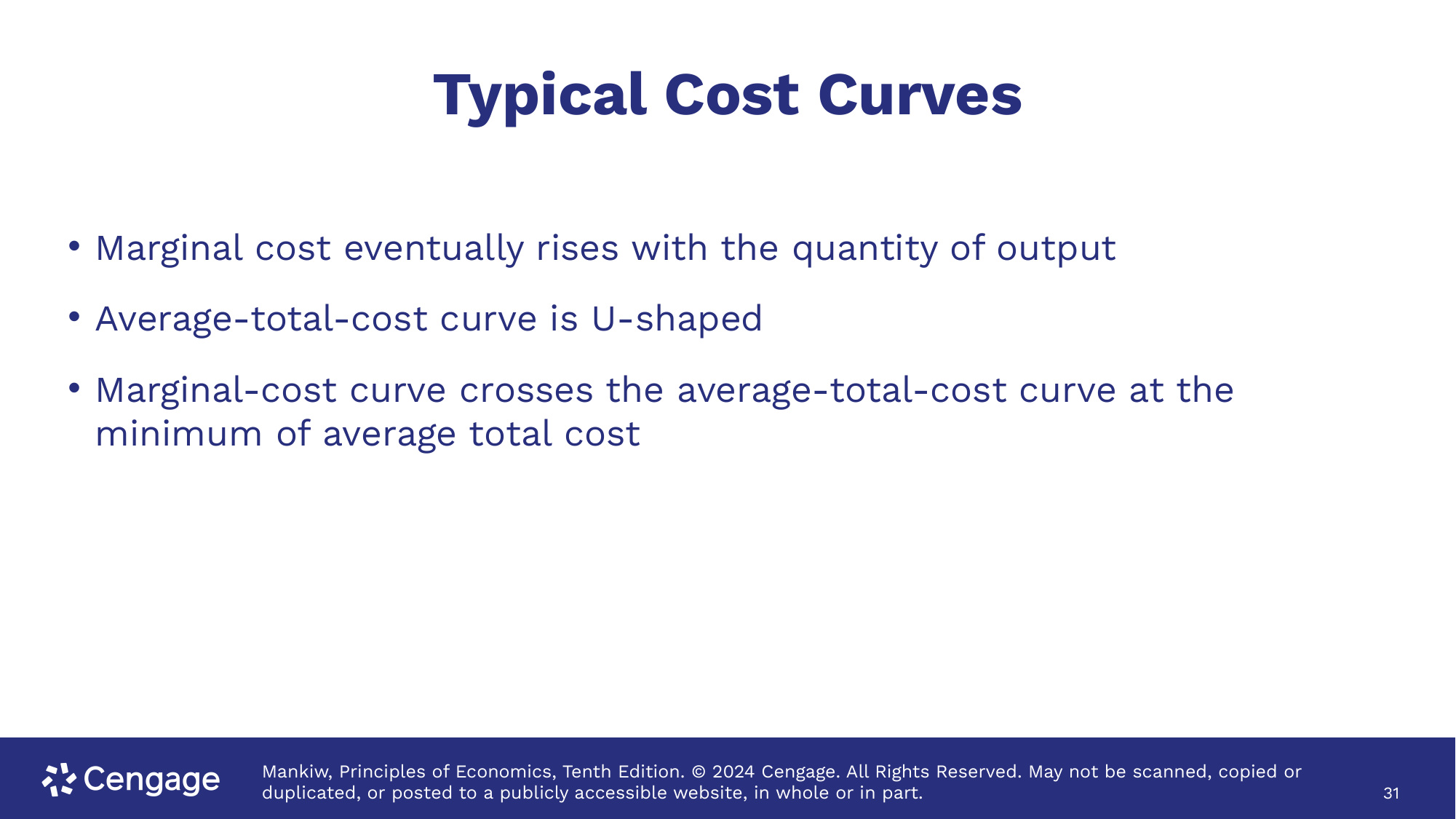

# Typical Cost Curves
Marginal cost eventually rises with the quantity of output
Average-total-cost curve is U-shaped
Marginal-cost curve crosses the average-total-cost curve at the minimum of average total cost